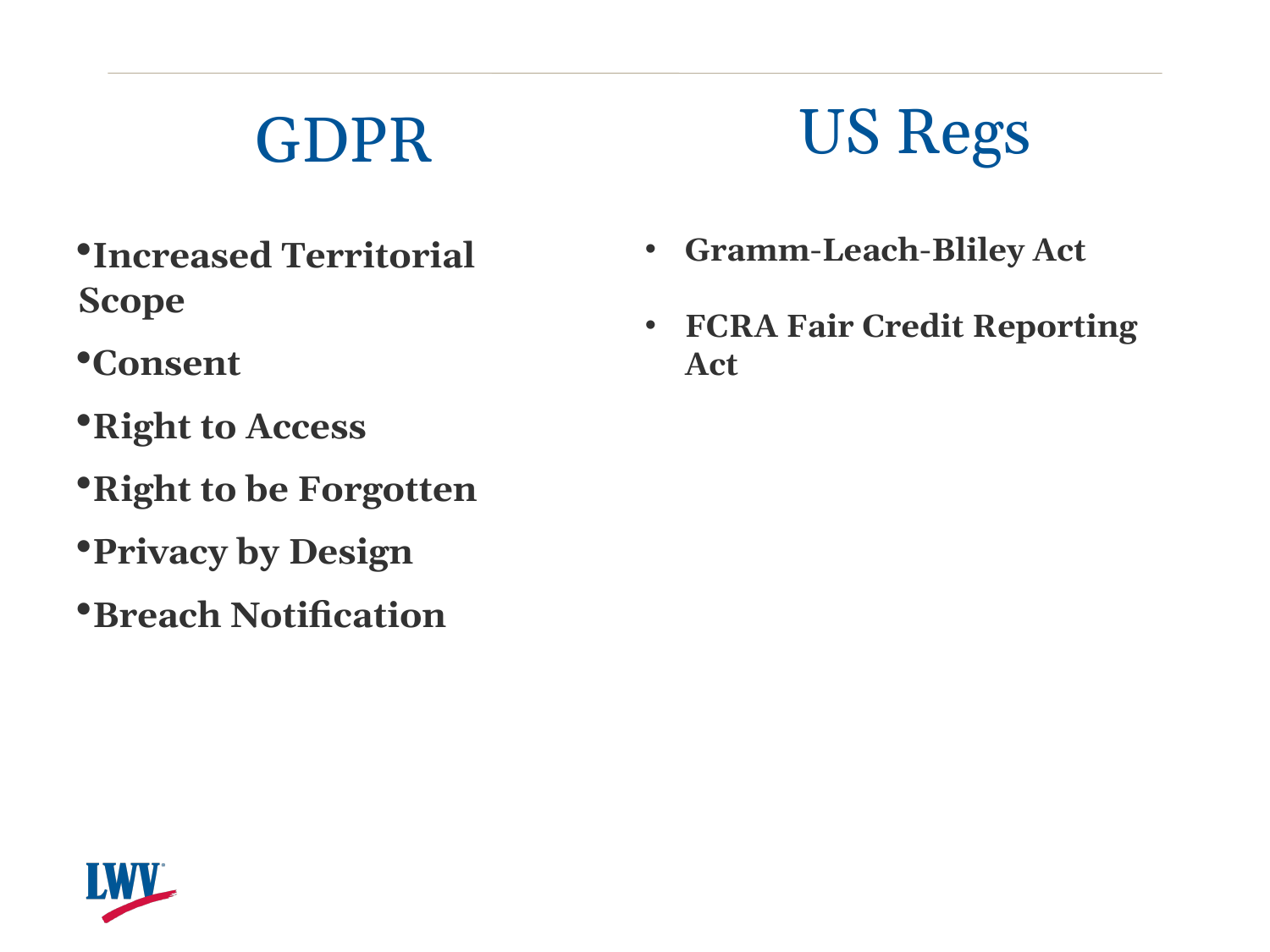

US Regs
# GDPR
Increased Territorial Scope
Consent
Right to Access
Right to be Forgotten
Privacy by Design
Breach Notification
Gramm-Leach-Bliley Act

FCRA Fair Credit Reporting Act